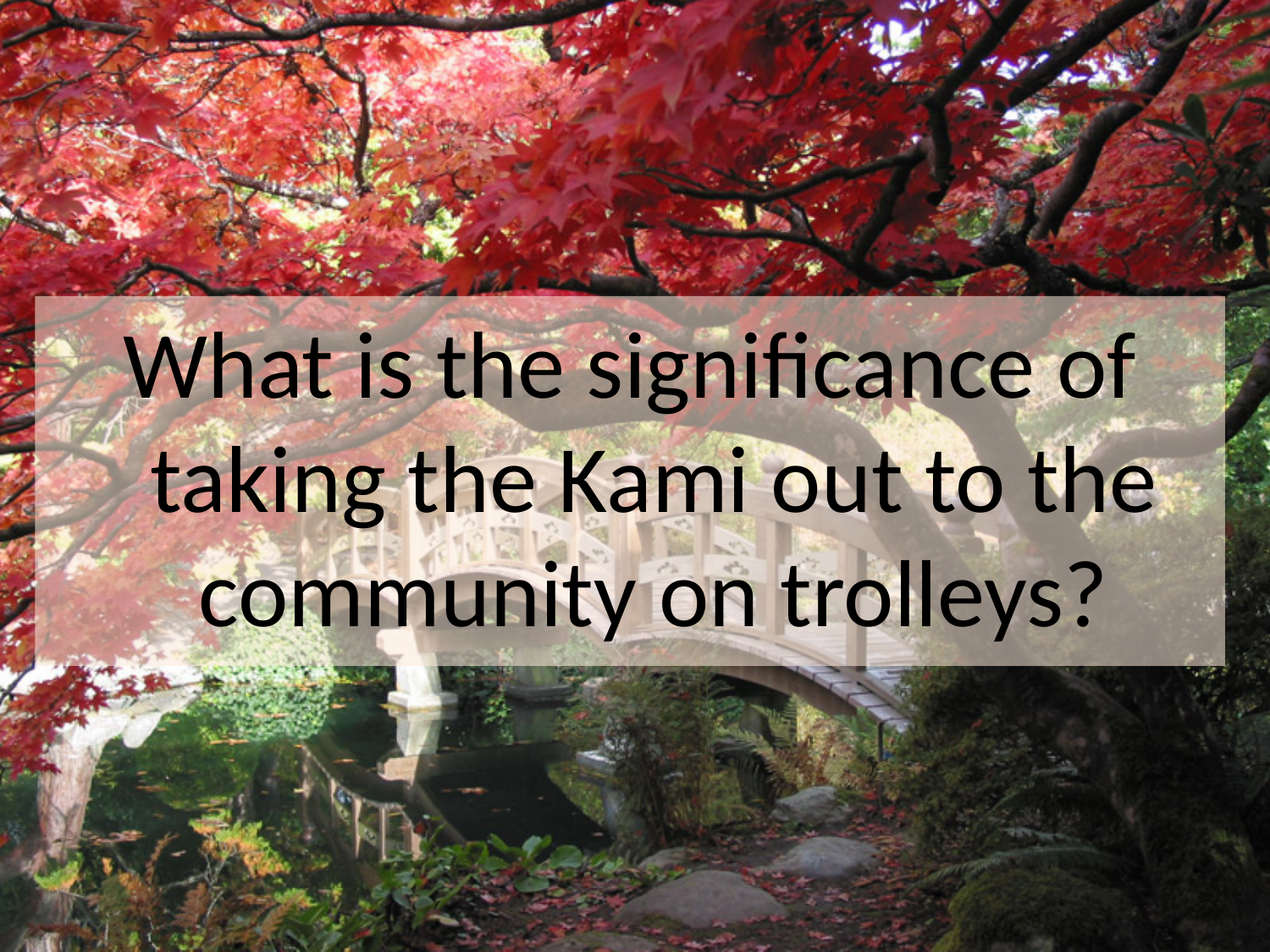

What is the significance of taking the Kami out to the community on trolleys?